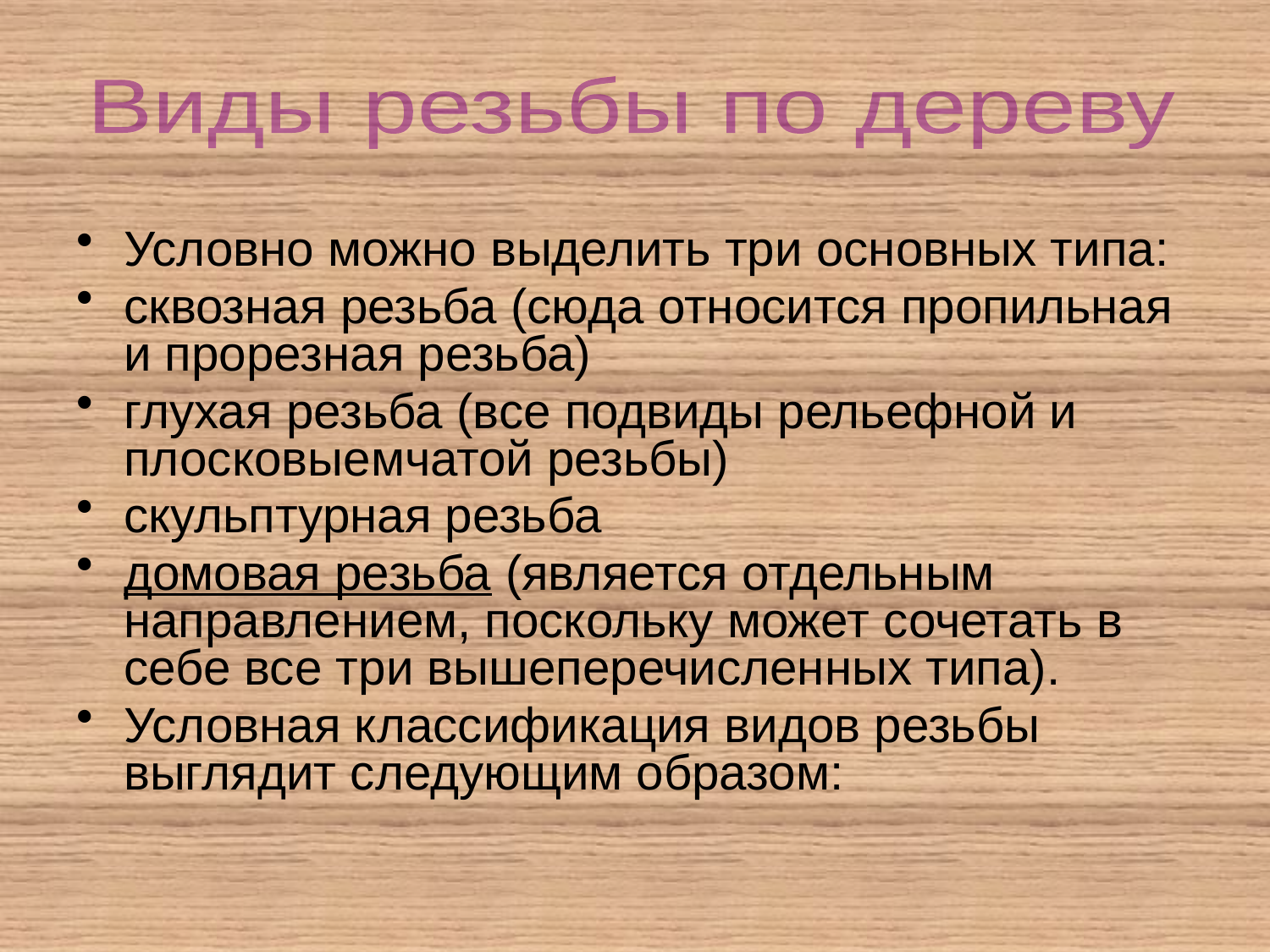

#
Виды резьбы по дереву
Условно можно выделить три основных типа:
сквозная резьба (сюда относится пропильная и прорезная резьба)
глухая резьба (все подвиды рельефной и плосковыемчатой резьбы)
скульптурная резьба
домовая резьба (является отдельным направлением, поскольку может сочетать в себе все три вышеперечисленных типа).
Условная классификация видов резьбы выглядит следующим образом: